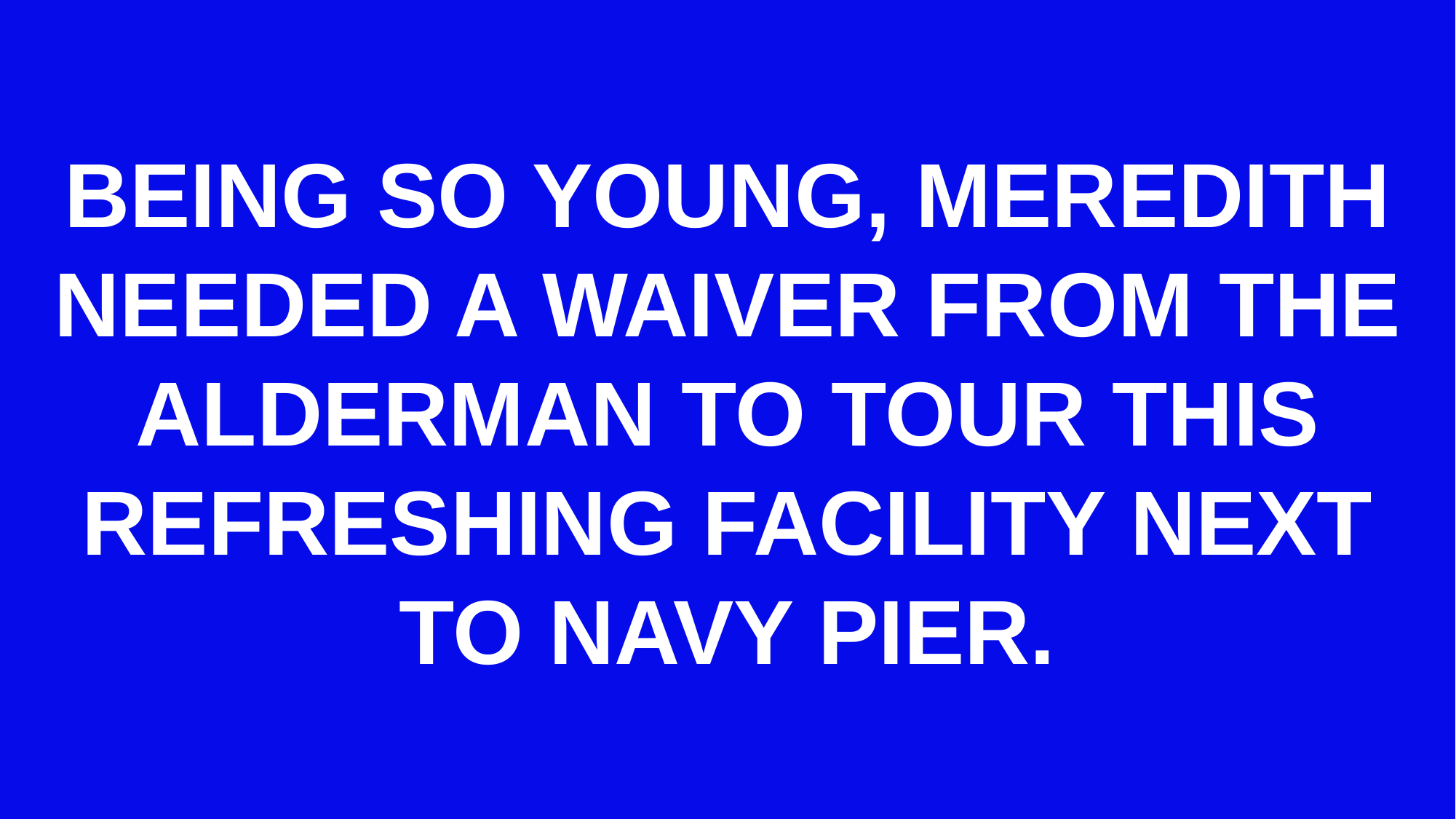

BEING SO YOUNG, MEREDITH NEEDED A WAIVER FROM THE ALDERMAN TO TOUR THIS REFRESHING FACILITY NEXT TO NAVY PIER.